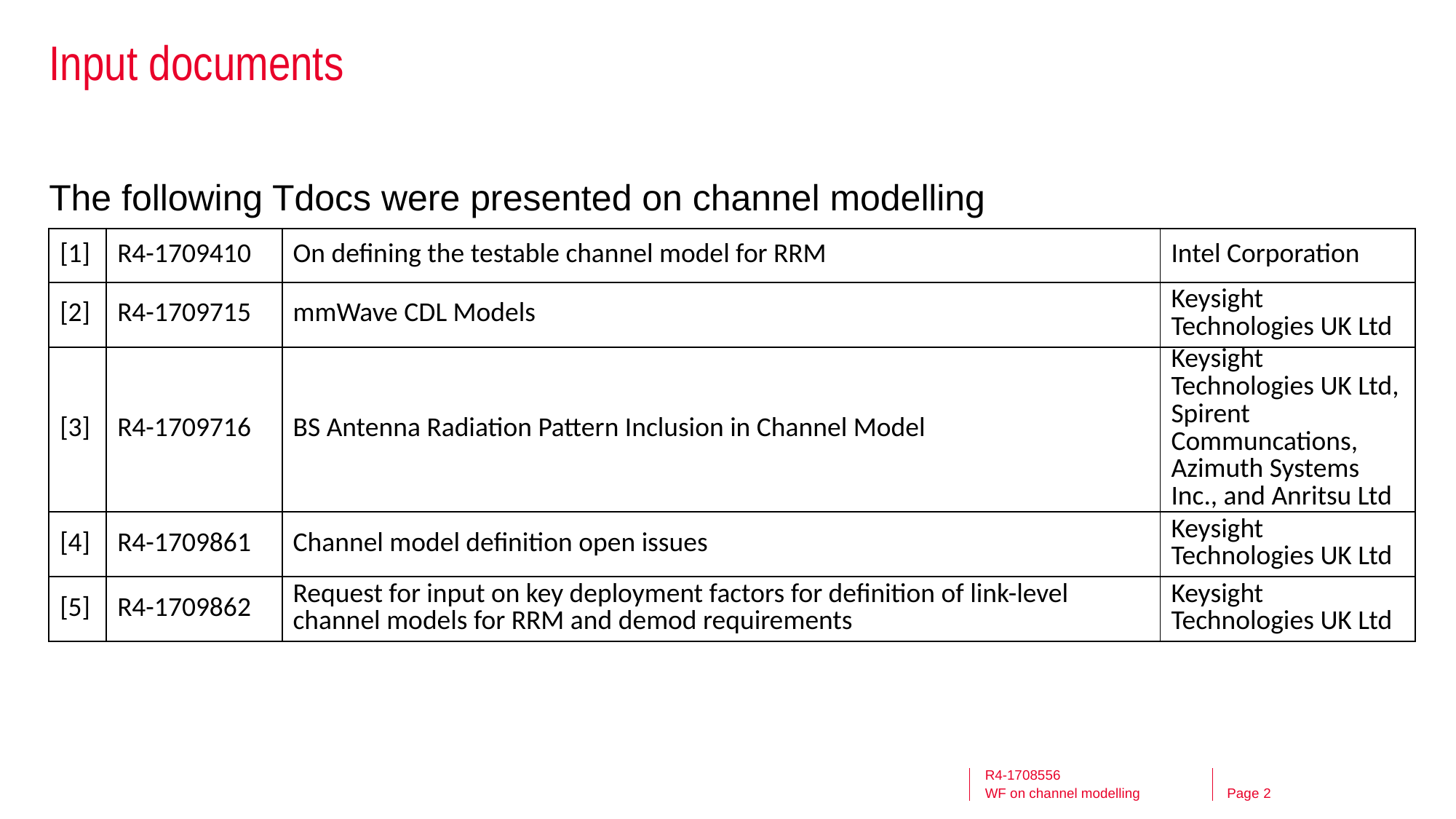

# Input documents
The following Tdocs were presented on channel modelling
| [1] | R4-1709410 | On defining the testable channel model for RRM | Intel Corporation |
| --- | --- | --- | --- |
| [2] | R4-1709715 | mmWave CDL Models | Keysight Technologies UK Ltd |
| [3] | R4-1709716 | BS Antenna Radiation Pattern Inclusion in Channel Model | Keysight Technologies UK Ltd, Spirent Communcations, Azimuth Systems Inc., and Anritsu Ltd |
| [4] | R4-1709861 | Channel model definition open issues | Keysight Technologies UK Ltd |
| [5] | R4-1709862 | Request for input on key deployment factors for definition of link-level channel models for RRM and demod requirements | Keysight Technologies UK Ltd |
R4-1708556
WF on channel modelling
2